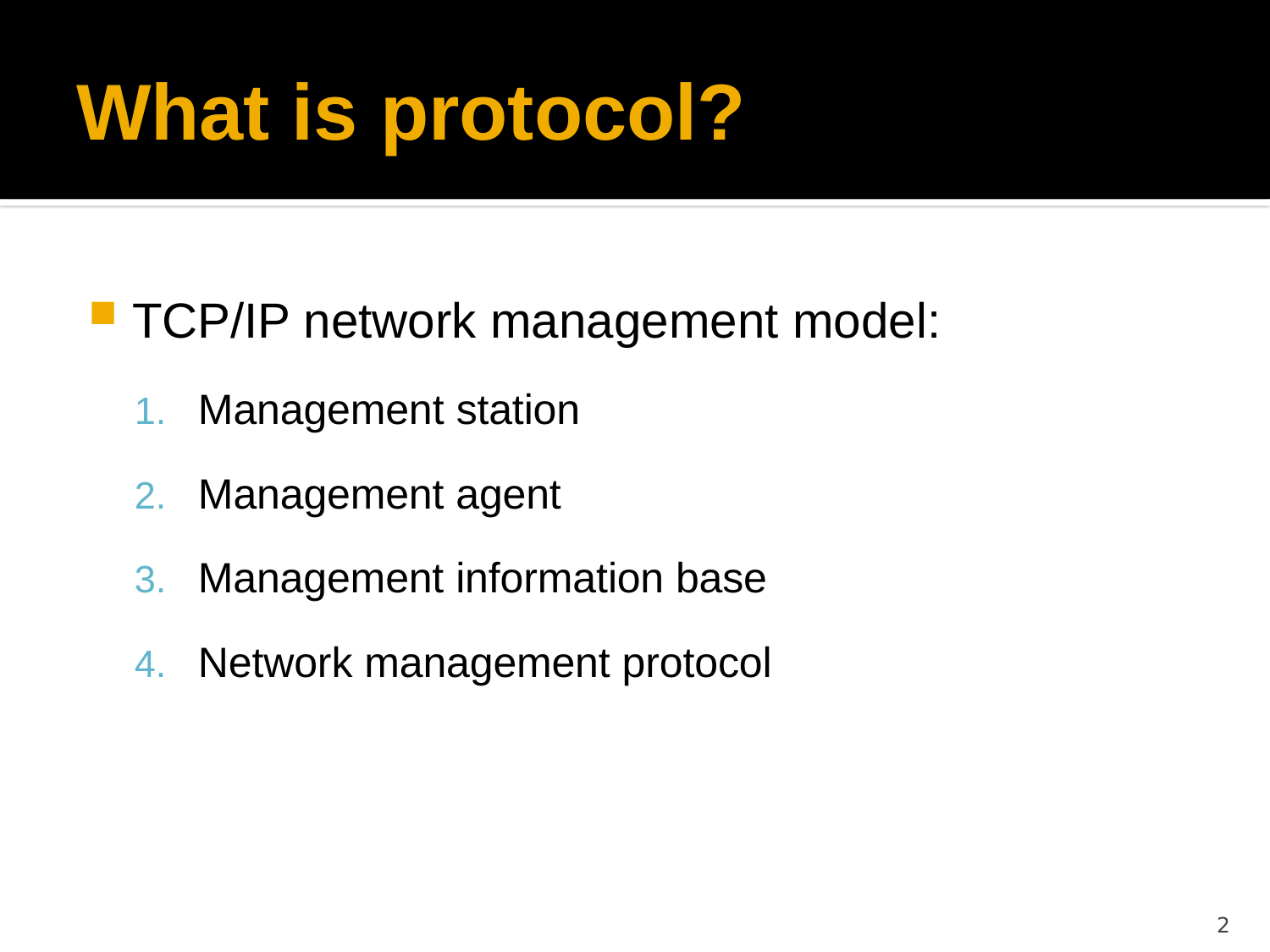

# What is protocol?
TCP/IP network management model:
Management station
Management agent
Management information base
Network management protocol
2